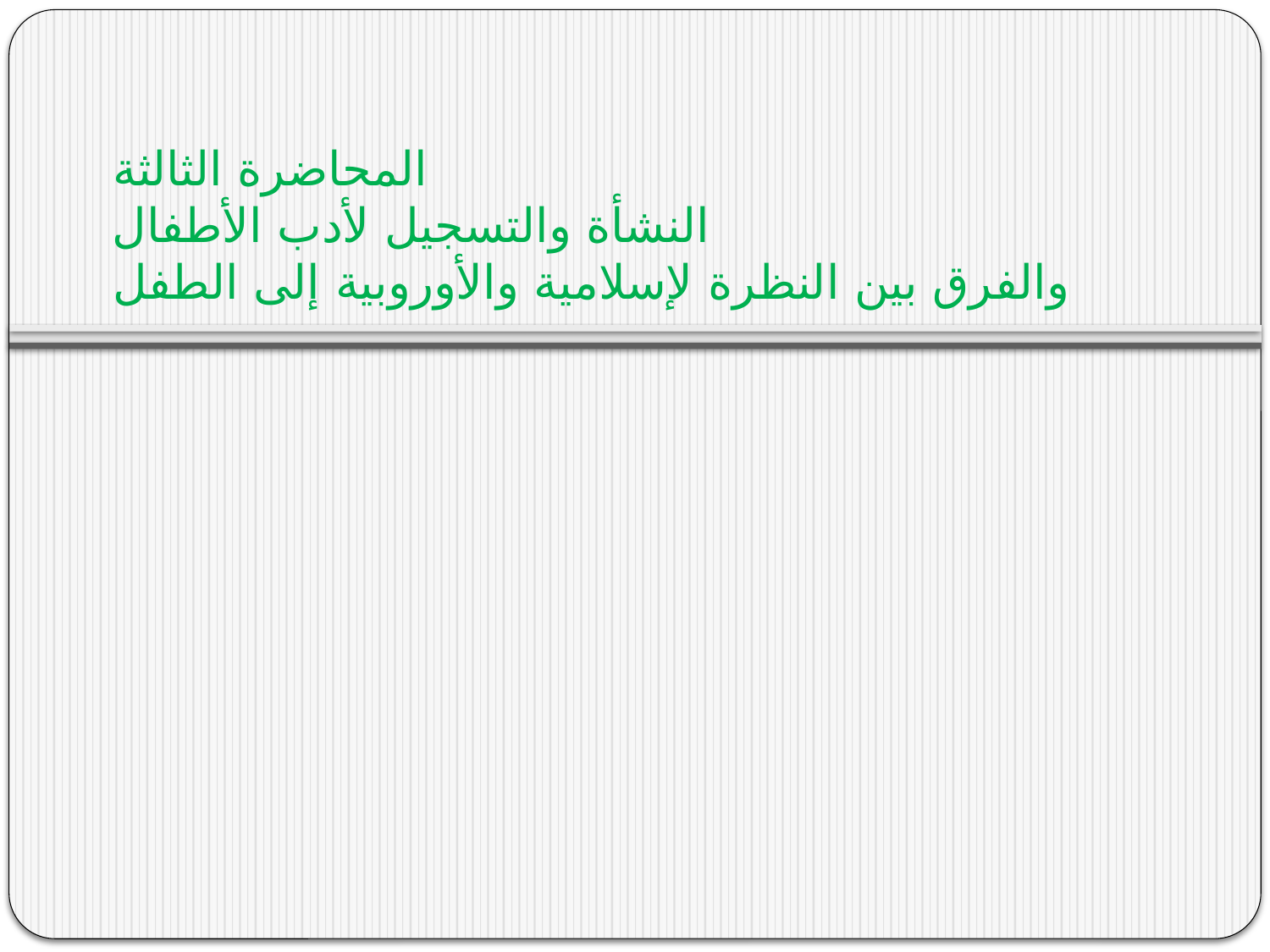

# المحاضرة الثالثة النشأة والتسجيل لأدب الأطفال والفرق بين النظرة لإسلامية والأوروبية إلى الطفل